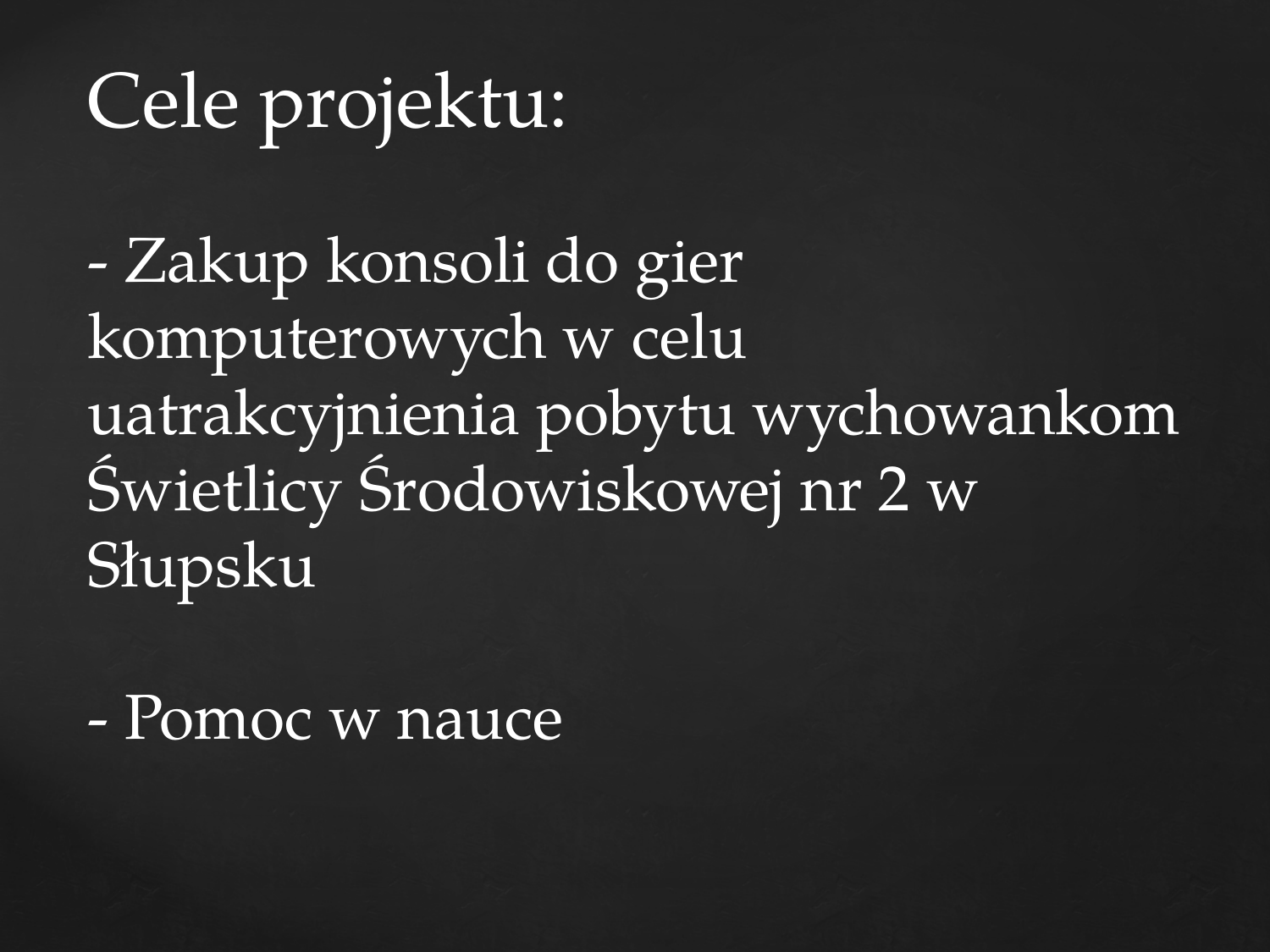

# Cele projektu: - Zakup konsoli do gier  komputerowych w celu uatrakcyjnienia pobytu wychowankom Świetlicy Środowiskowej nr 2 w Słupsku - Pomoc w nauce